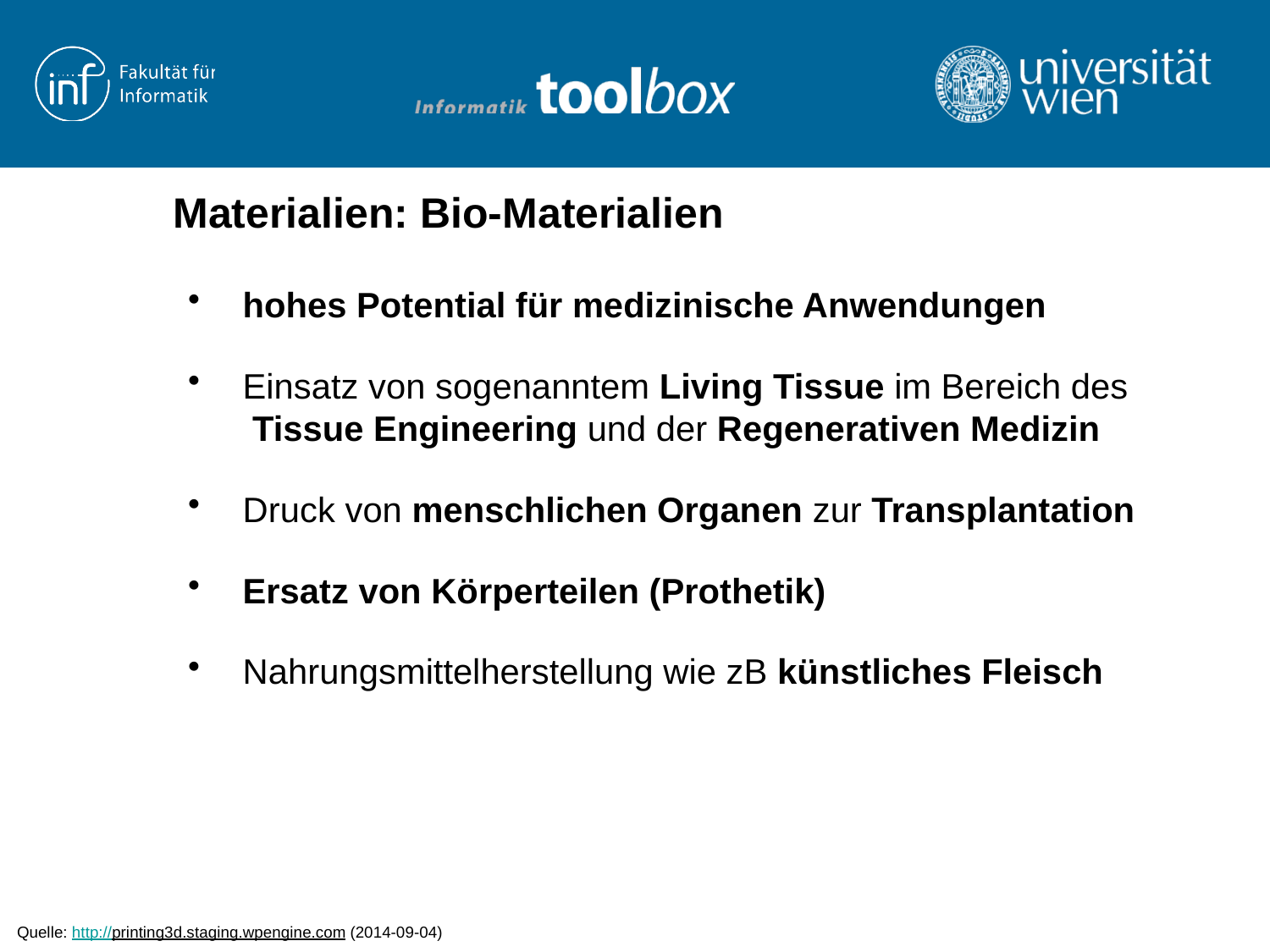

# Materialien: Bio-Materialien
 hohes Potential für medizinische Anwendungen
 Einsatz von sogenanntem Living Tissue im Bereich des
  Tissue Engineering und der Regenerativen Medizin
 Druck von menschlichen Organen zur Transplantation
 Ersatz von Körperteilen (Prothetik)
 Nahrungsmittelherstellung wie zB künstliches Fleisch
Quelle: http://printing3d.staging.wpengine.com (2014-09-04)